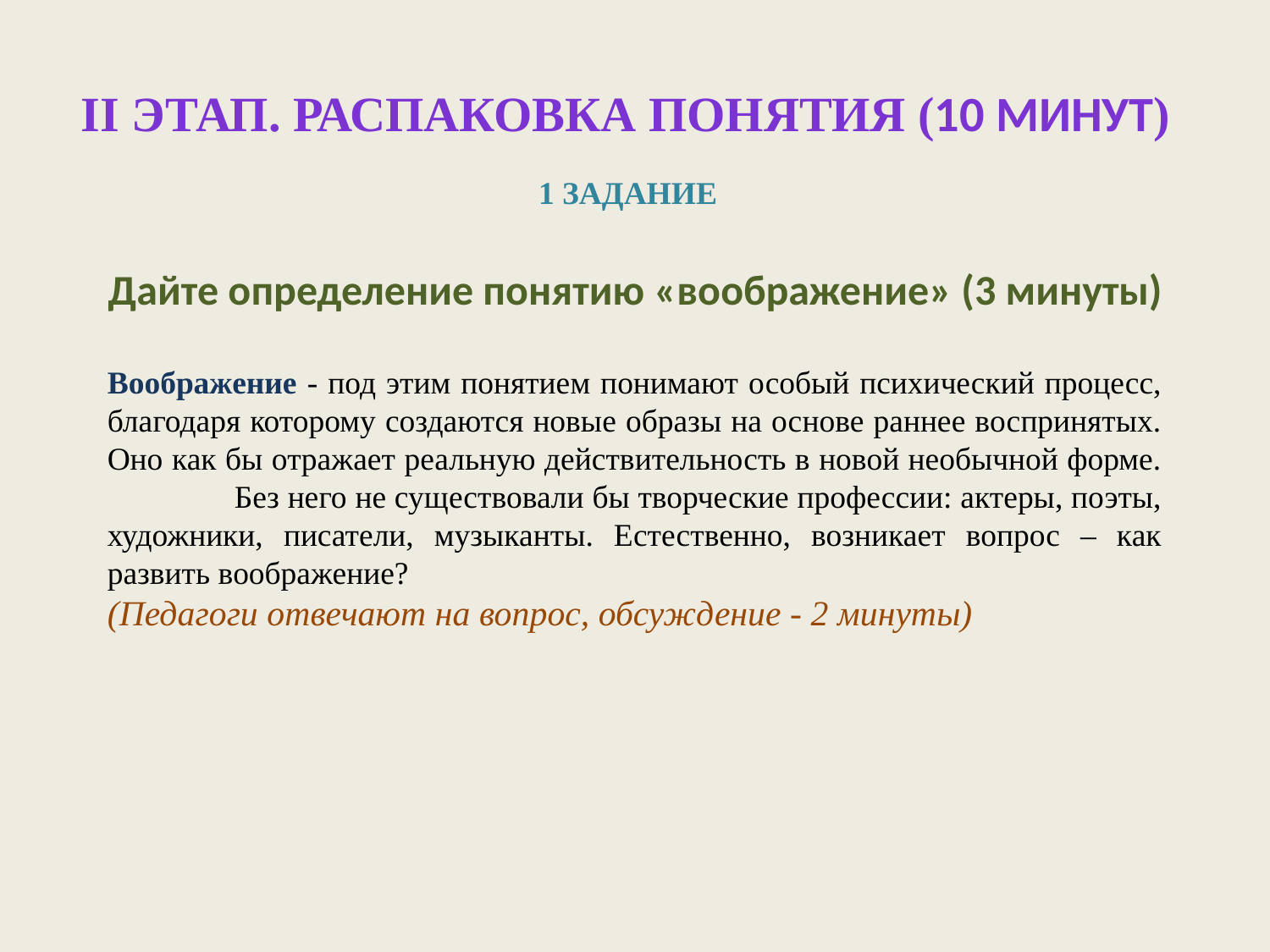

II этап. Распаковка понятия (10 минут)
1 Задание
Дайте определение понятию «воображение» (3 минуты)
Воображение - под этим понятием понимают особый психический процесс, благодаря которому создаются новые образы на основе раннее воспринятых. Оно как бы отражает реальную действительность в новой необычной форме.
	Без него не существовали бы творческие профессии: актеры, поэты, художники, писатели, музыканты. Естественно, возникает вопрос – как развить воображение?
(Педагоги отвечают на вопрос, обсуждение - 2 минуты)